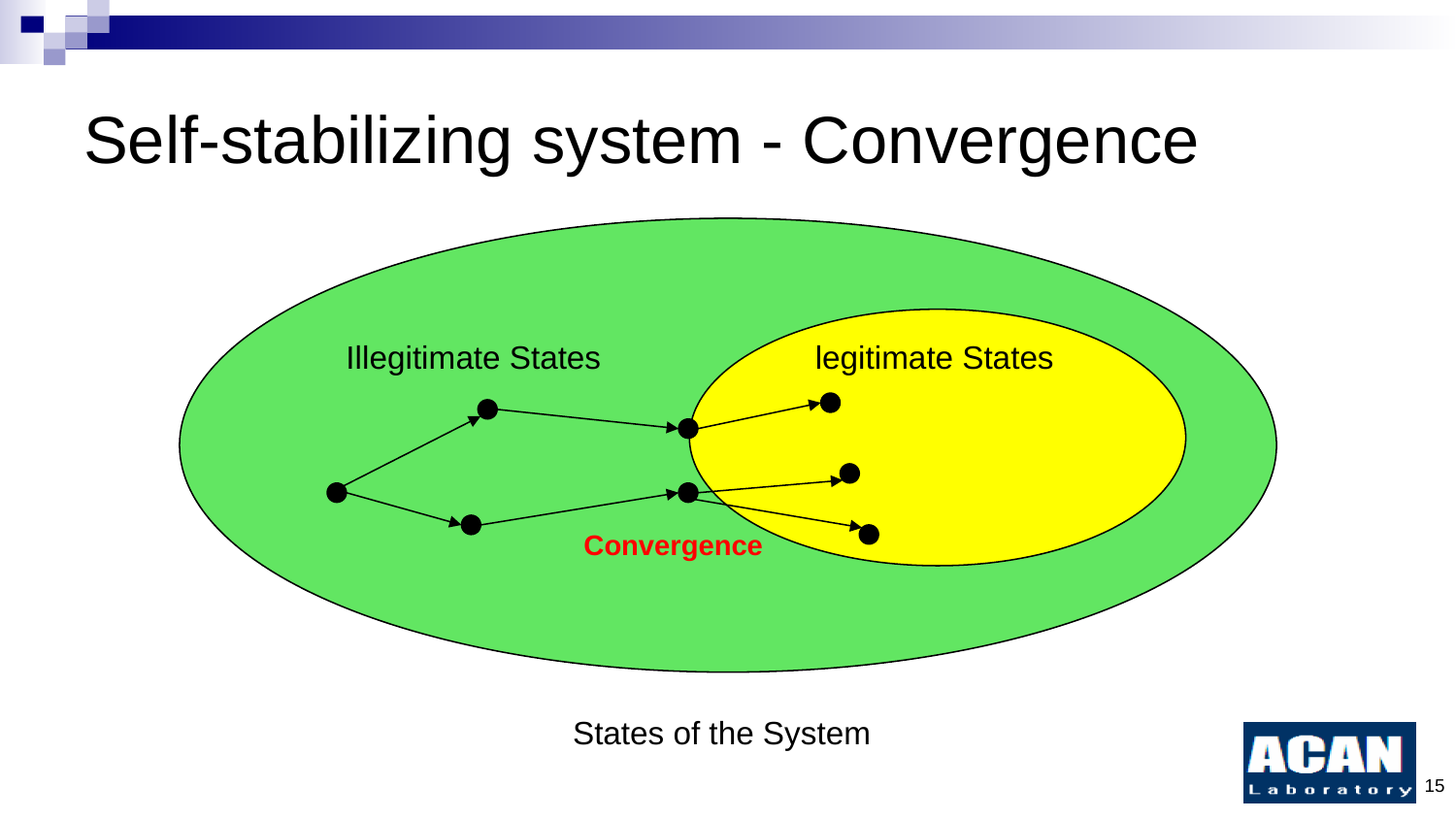

# Self-stabilizing system - Convergence

Illegitimate States
legitimate States

Convergence

States of the System
15